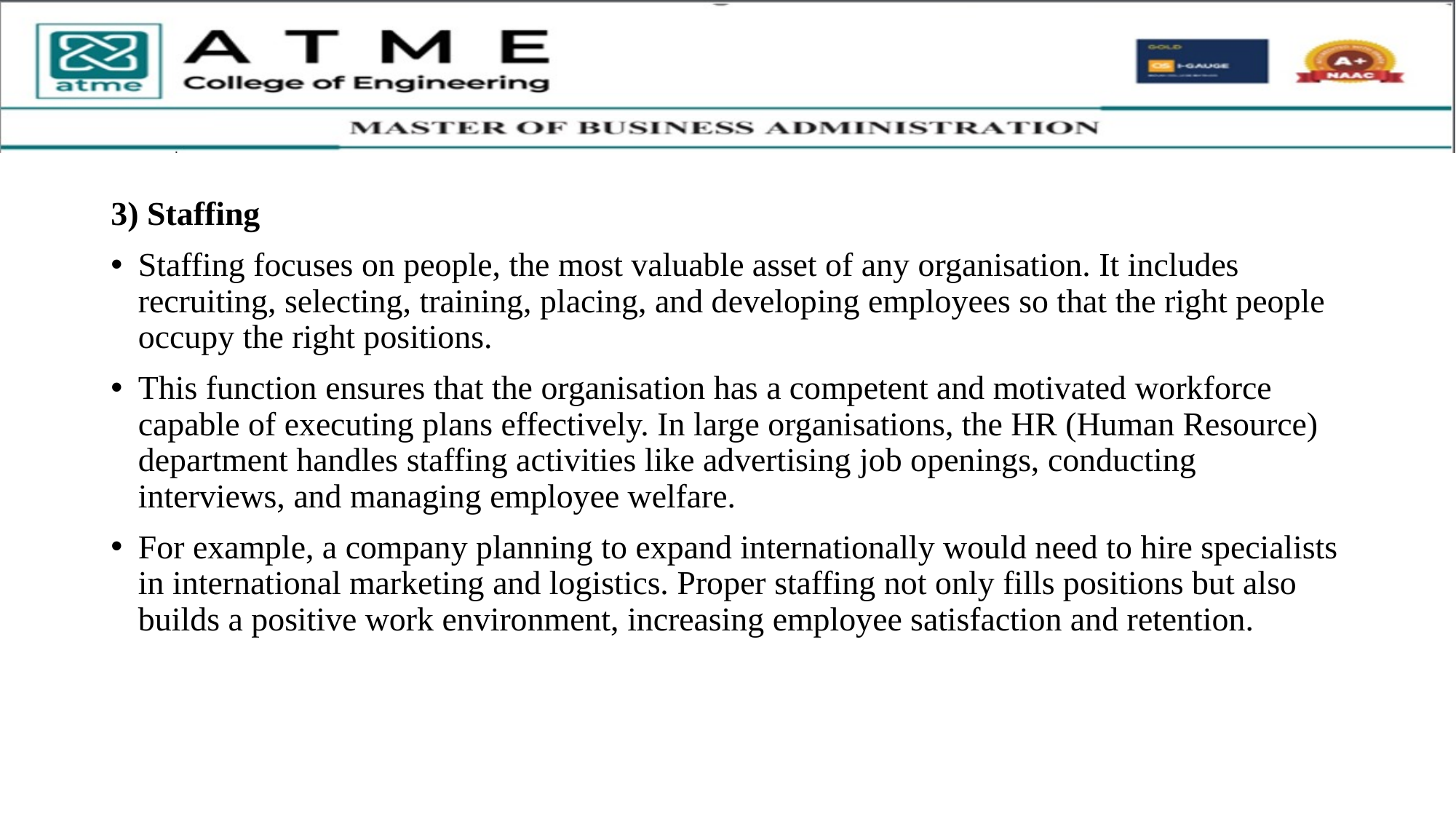

3) Staffing
Staffing focuses on people, the most valuable asset of any organisation. It includes recruiting, selecting, training, placing, and developing employees so that the right people occupy the right positions.
This function ensures that the organisation has a competent and motivated workforce capable of executing plans effectively. In large organisations, the HR (Human Resource) department handles staffing activities like advertising job openings, conducting interviews, and managing employee welfare.
For example, a company planning to expand internationally would need to hire specialists in international marketing and logistics. Proper staffing not only fills positions but also builds a positive work environment, increasing employee satisfaction and retention.